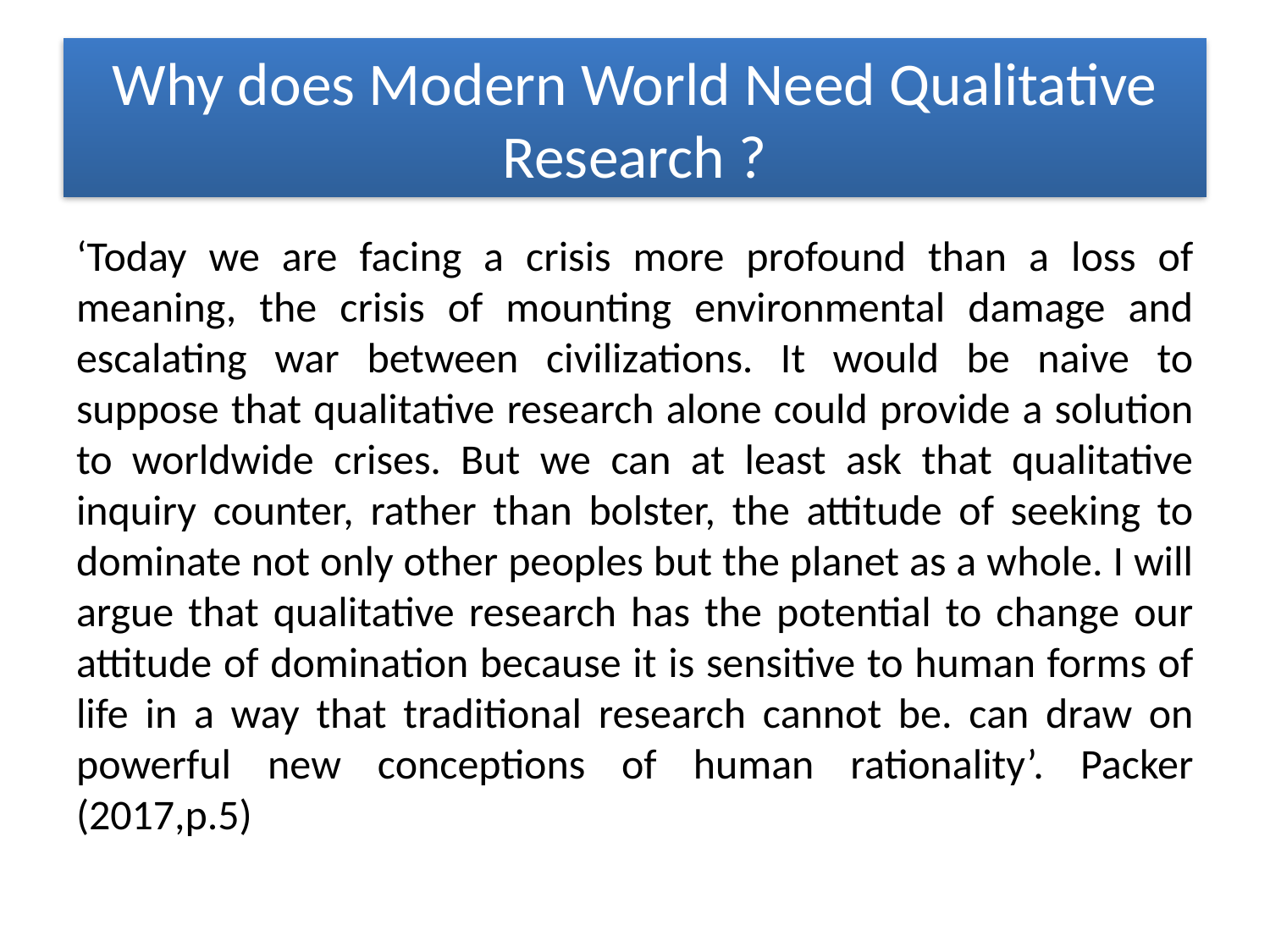

# Why does Modern World Need Qualitative Research ?
‘Today we are facing a crisis more profound than a loss of meaning, the crisis of mounting environmental damage and escalating war between civilizations. It would be naive to suppose that qualitative research alone could provide a solution to worldwide crises. But we can at least ask that qualitative inquiry counter, rather than bolster, the attitude of seeking to dominate not only other peoples but the planet as a whole. I will argue that qualitative research has the potential to change our attitude of domination because it is sensitive to human forms of life in a way that traditional research cannot be. can draw on powerful new conceptions of human rationality’. Packer (2017,p.5)